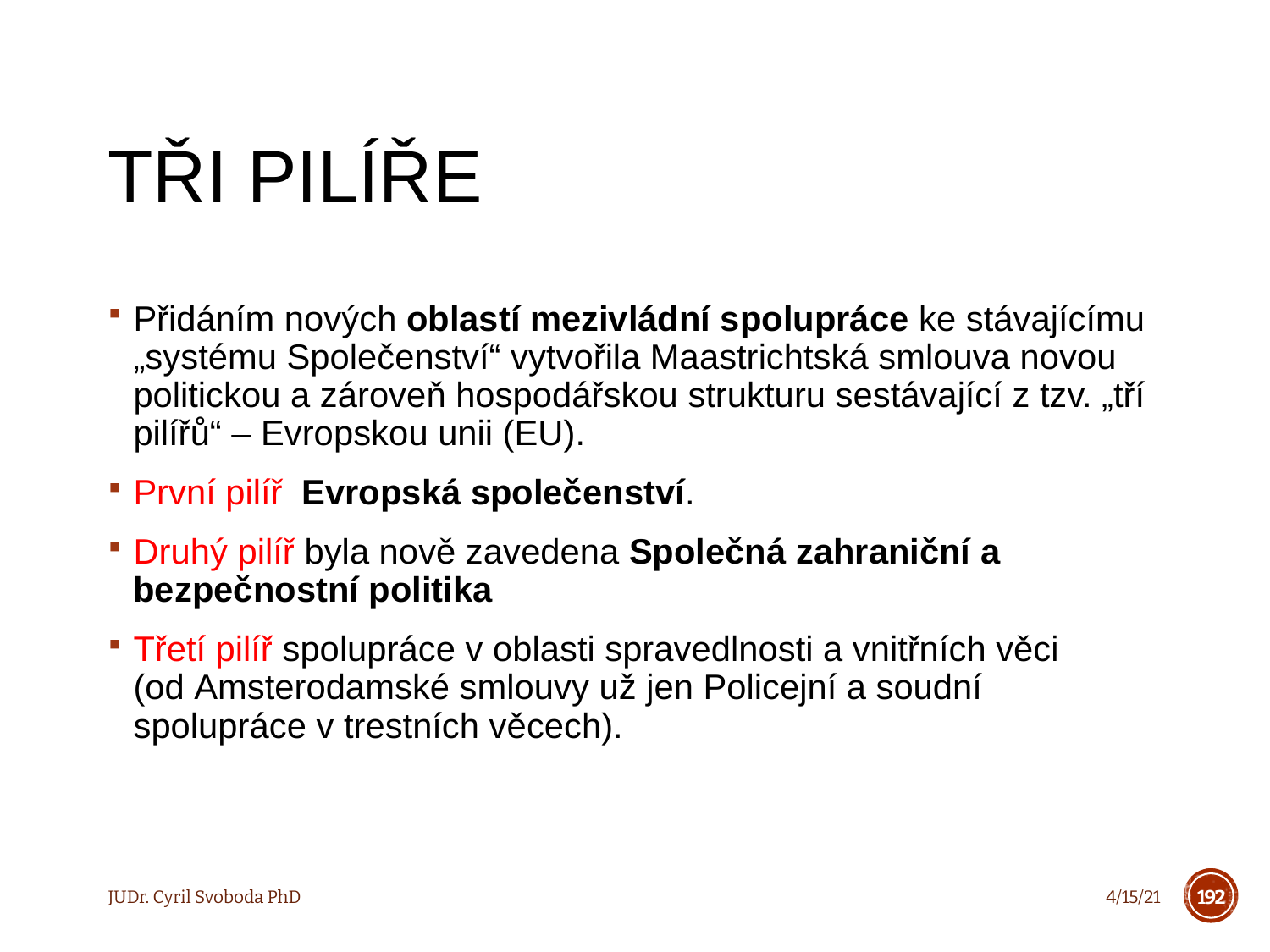

# Tři pilíře
Přidáním nových oblastí mezivládní spolupráce ke stávajícímu „systému Společenství“ vytvořila Maastrichtská smlouva novou politickou a zároveň hospodářskou strukturu sestávající z tzv. „tří pilířů“ – Evropskou unii (EU).
První pilíř  Evropská společenství.
Druhý pilíř byla nově zavedena Společná zahraniční a bezpečnostní politika
Třetí pilíř spolupráce v oblasti spravedlnosti a vnitřních věci (od Amsterodamské smlouvy už jen Policejní a soudní spolupráce v trestních věcech).

JUDr. Cyril Svoboda PhD
4/15/21
192